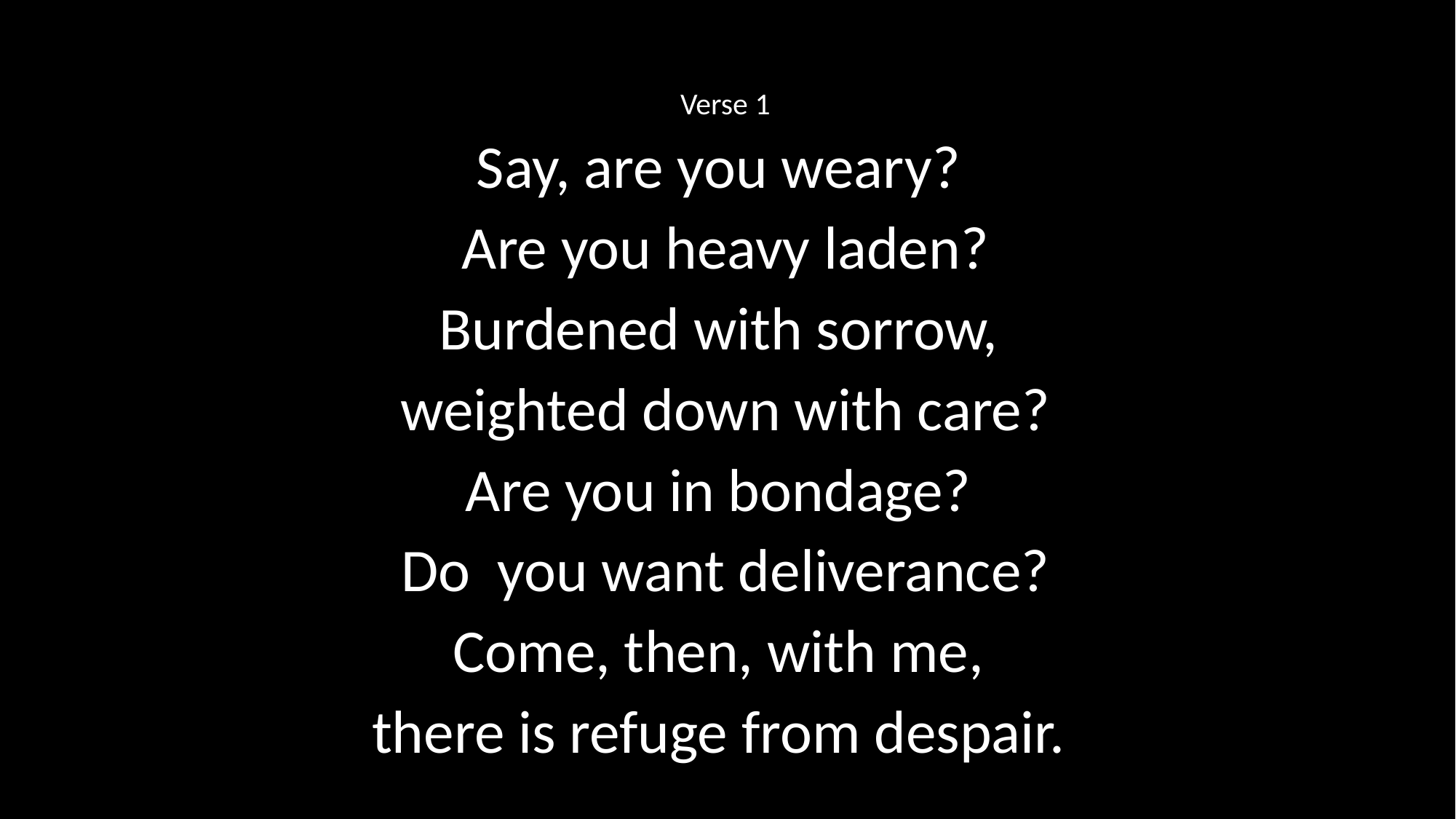

Verse 1
Say, are you weary?
Are you heavy laden?
Burdened with sorrow,
weighted down with care?
Are you in bondage?
Do  you want deliverance?
Come, then, with me,
there is refuge from despair.